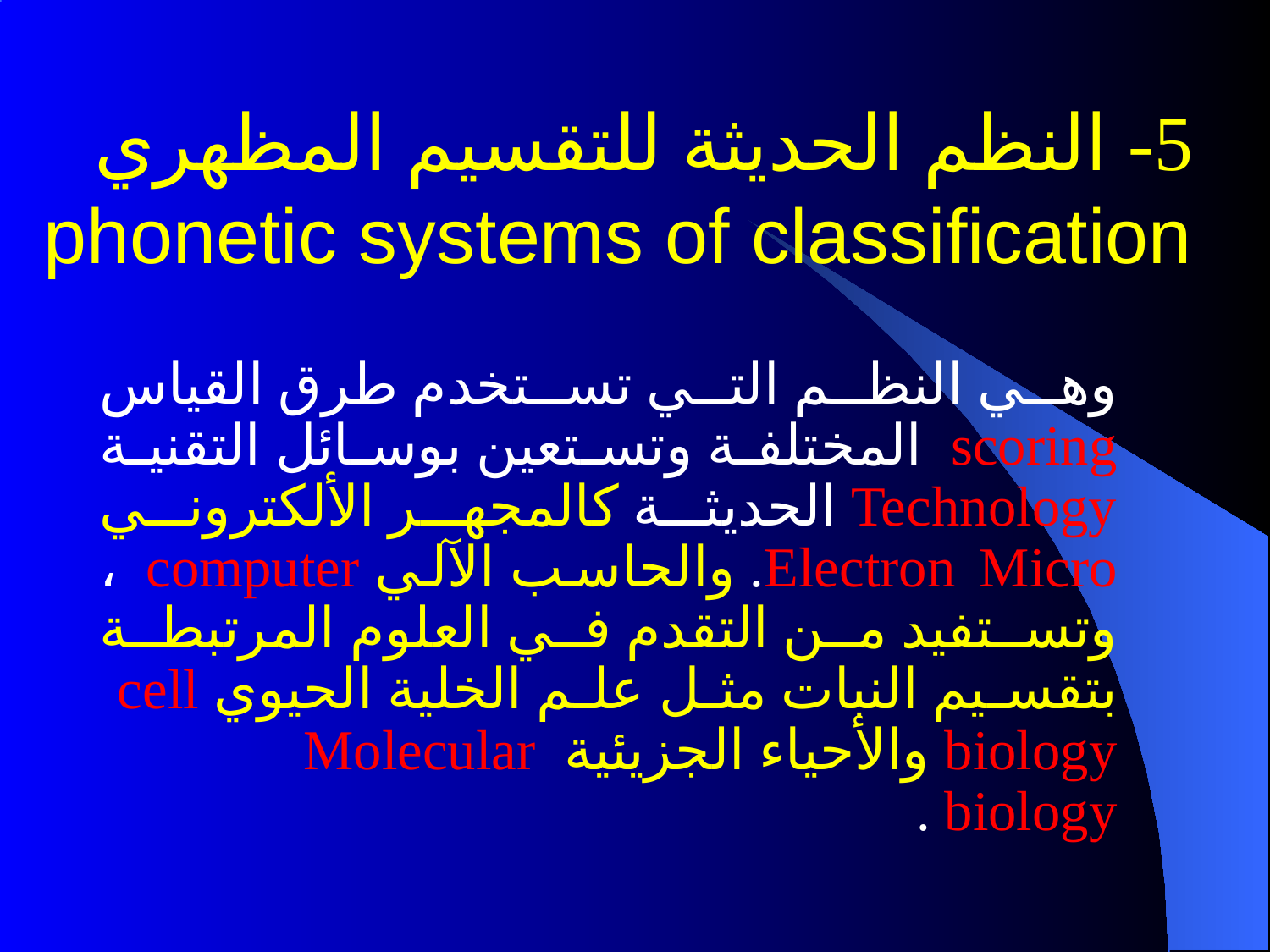

# 5- النظم الحديثة للتقسيم المظهري phonetic systems of classification
وهي النظم التي تستخدم طرق القياس scoring  المختلفة وتستعين بوسائل التقنية Technology الحديثة كالمجهر الألكتروني Electron Micro. والحاسب الآلي computer  ، وتستفيد من التقدم في العلوم المرتبطة بتقسيم النبات مثل علم الخلية الحيوي cell biology والأحياء الجزيئية  Molecular biology .